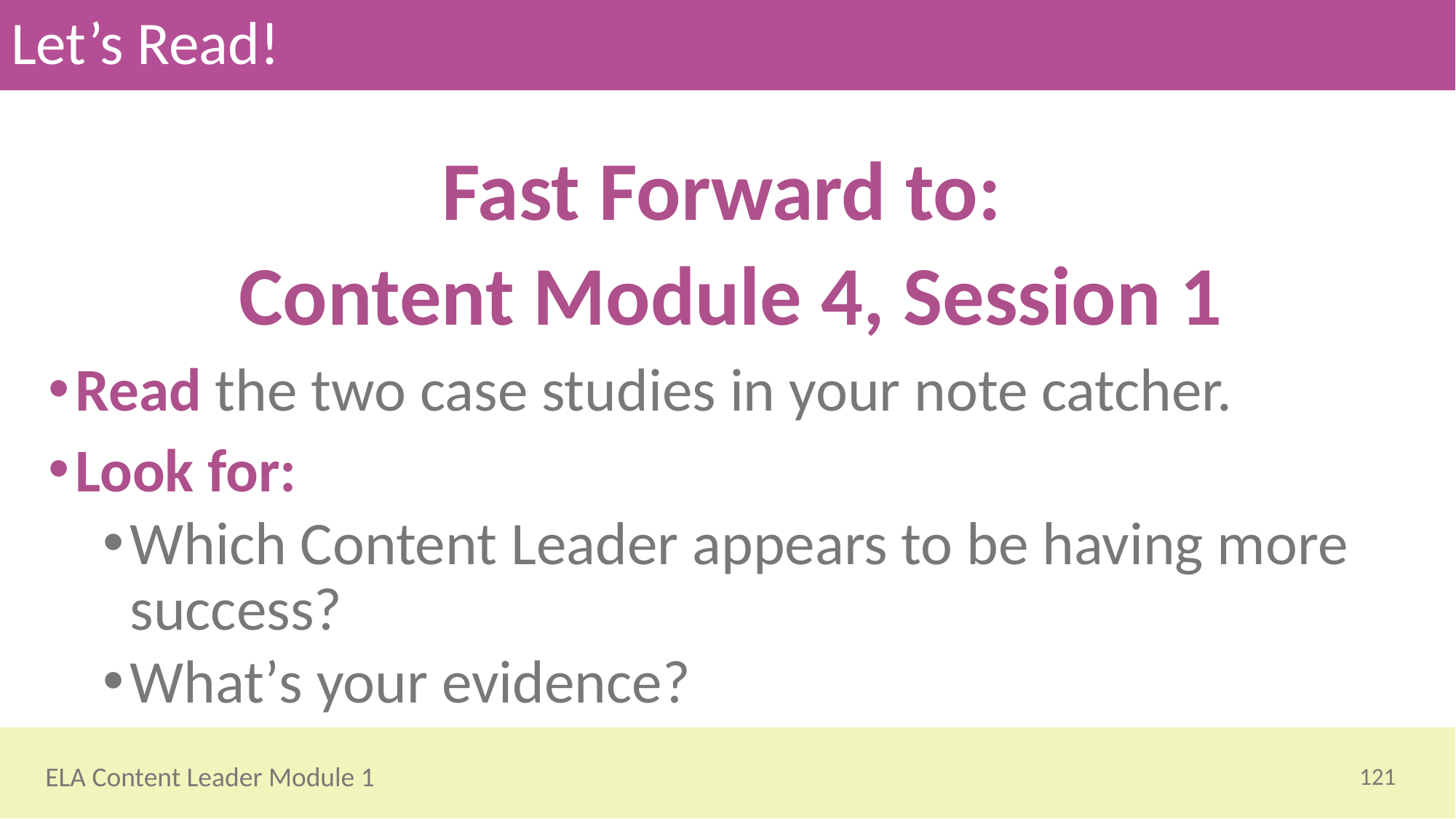

# Let’s Read!
Fast Forward to:
 Content Module 4, Session 1
Read the two case studies in your note catcher.
Look for:
Which Content Leader appears to be having more success?
What’s your evidence?

121